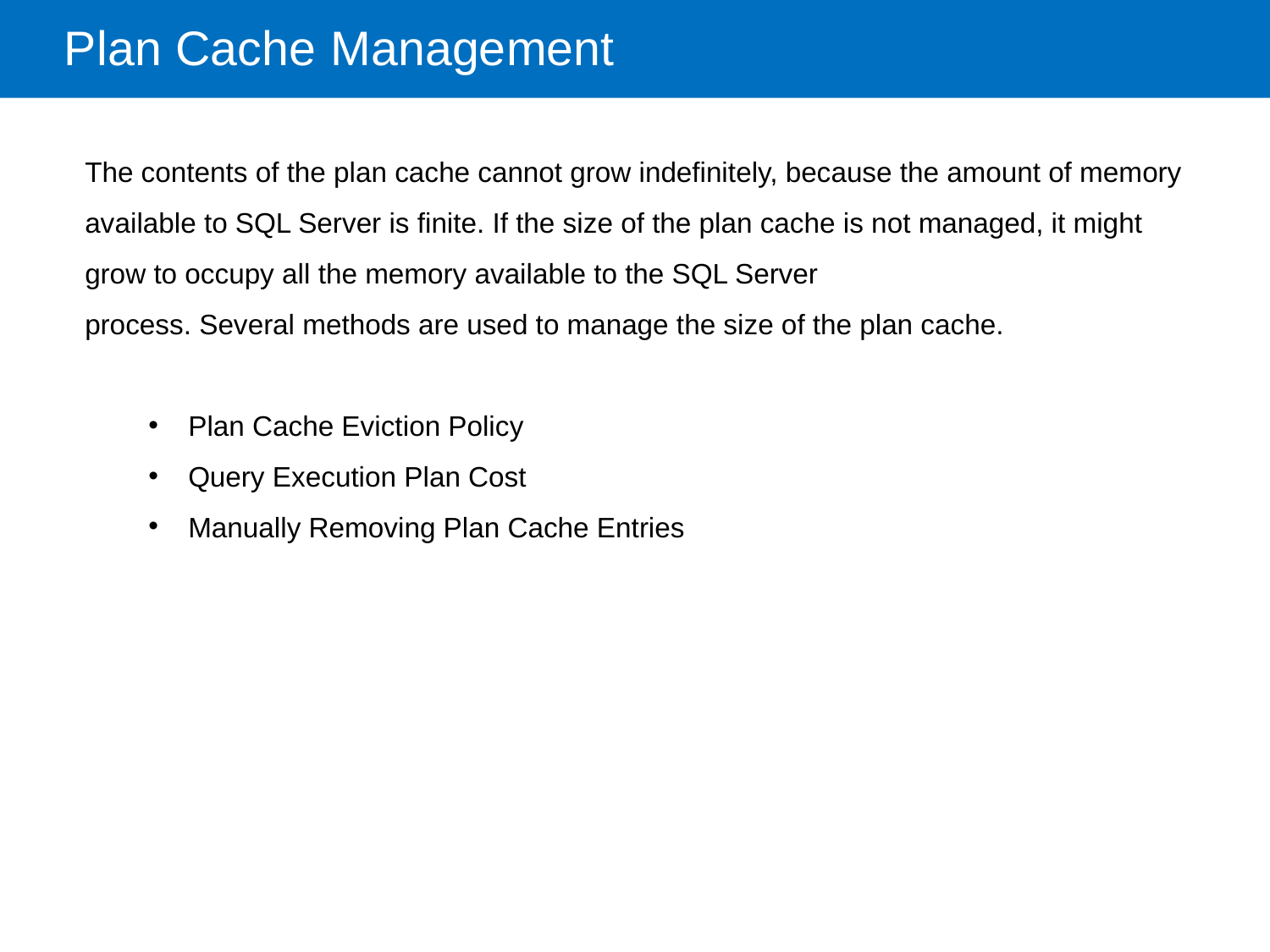

Plan Cache Management
The contents of the plan cache cannot grow indefinitely, because the amount of memory available to SQL Server is finite. If the size of the plan cache is not managed, it might grow to occupy all the memory available to the SQL Server
process. Several methods are used to manage the size of the plan cache.

Plan Cache Eviction Policy
Query Execution Plan Cost
Manually Removing Plan Cache Entries